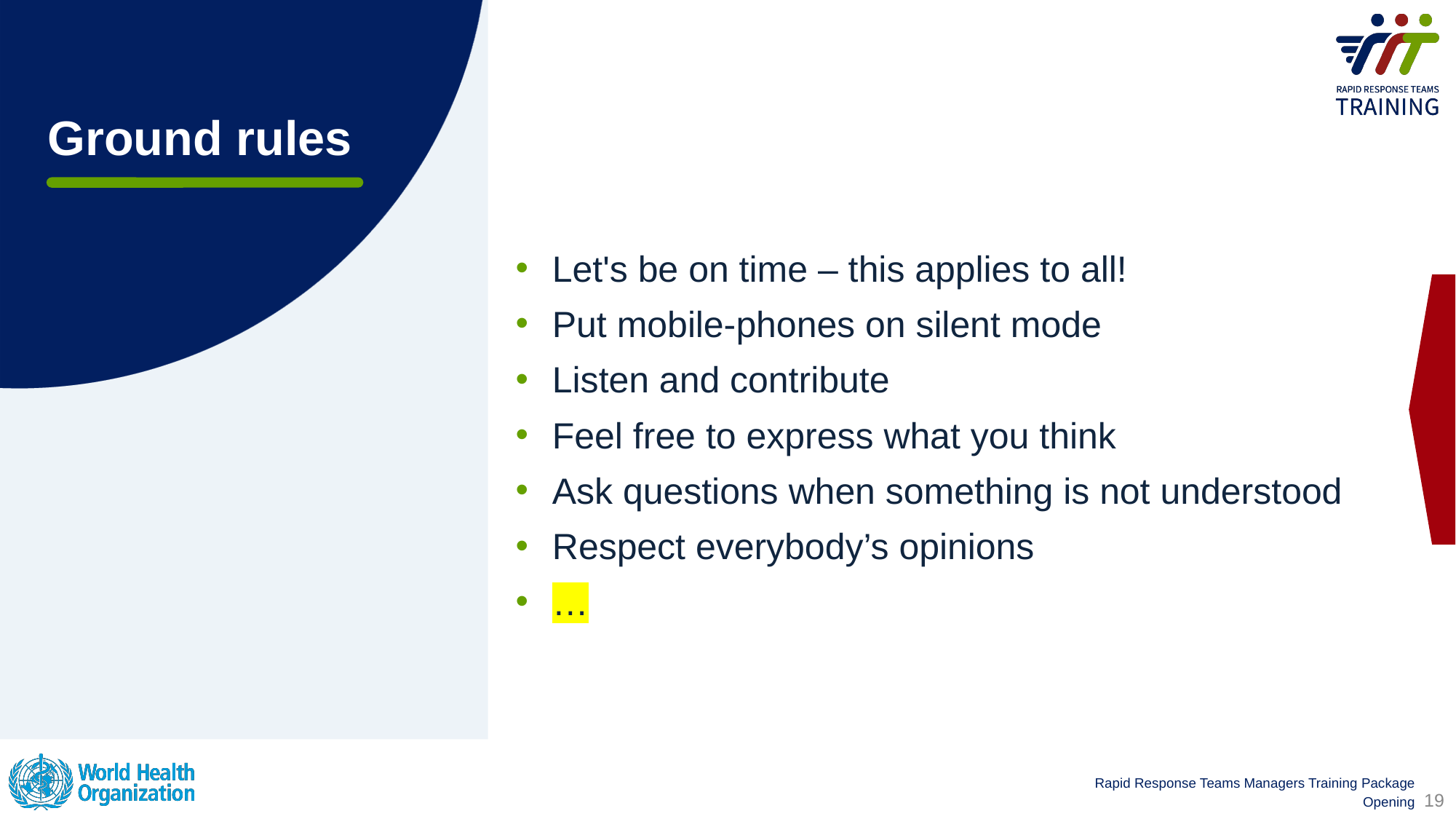

Let's be on time – this applies to all!
Put mobile-phones on silent mode
Listen and contribute
Feel free to express what you think
Ask questions when something is not understood
Respect everybody’s opinions
…
# Ground rules
19